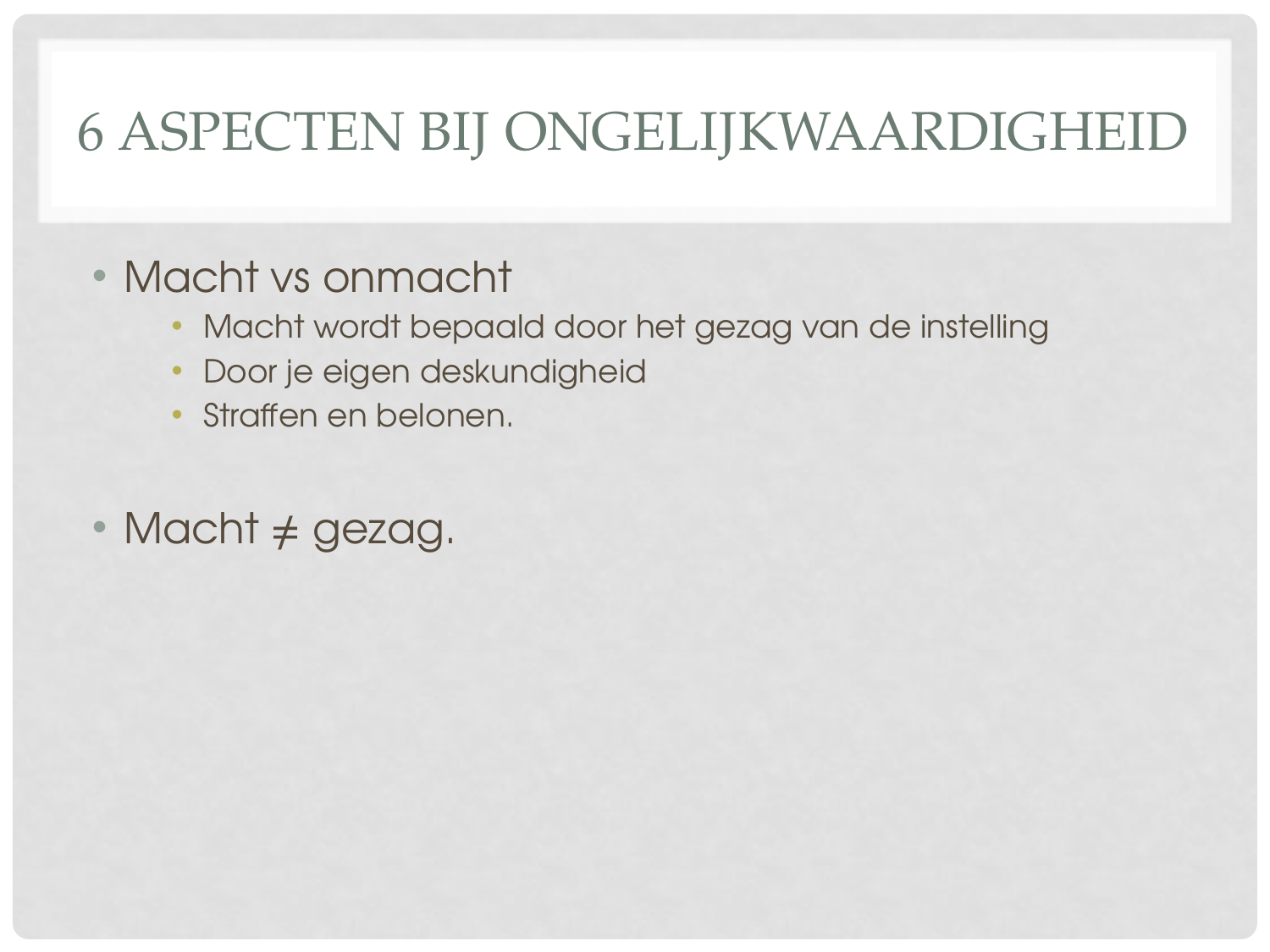

# 6 aspecten bij ongelijkwaardigheid
Macht vs onmacht
Macht wordt bepaald door het gezag van de instelling
Door je eigen deskundigheid
Straffen en belonen.

Macht ≠ gezag.